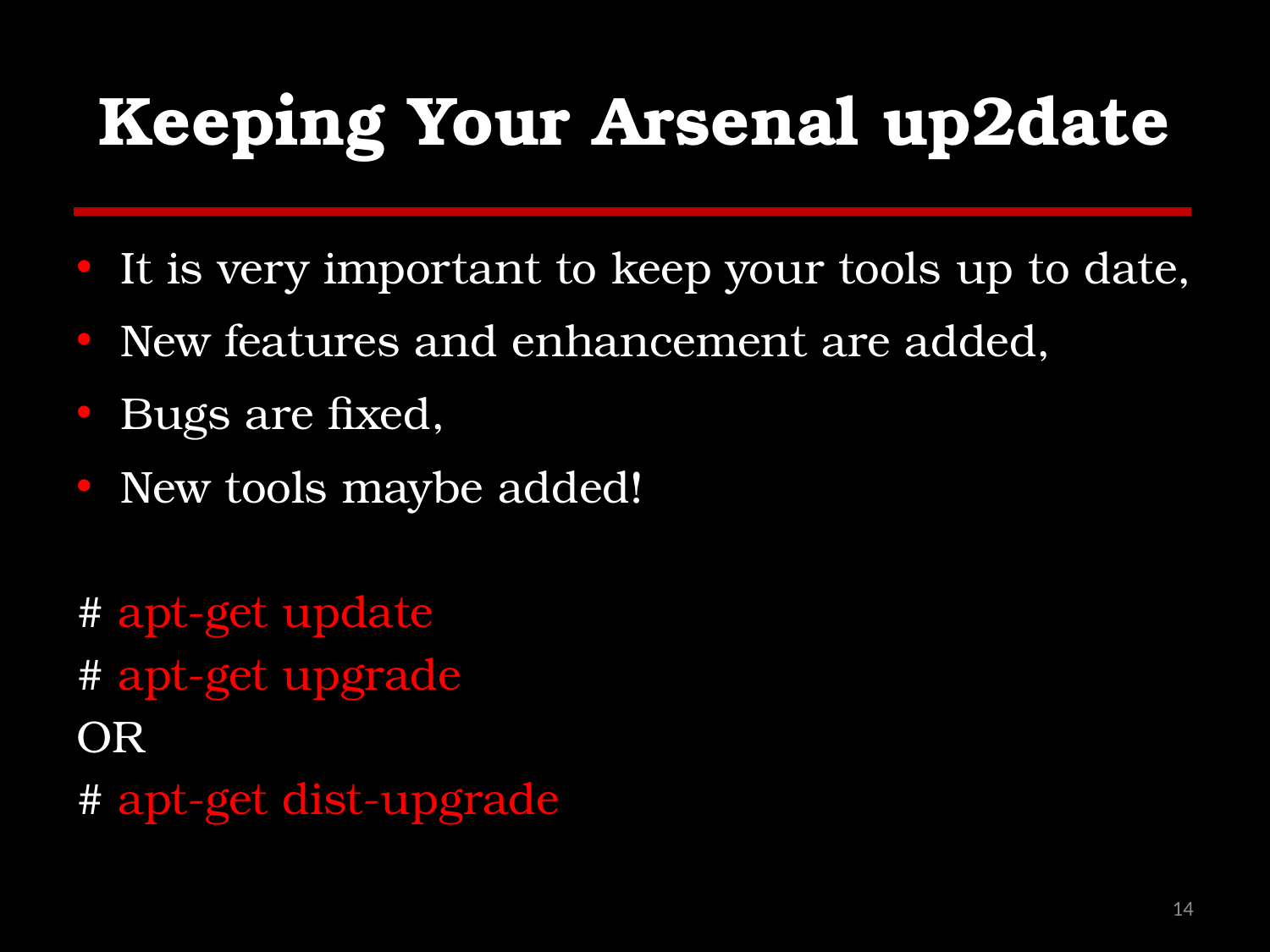

# Keeping Your Arsenal up2date
It is very important to keep your tools up to date,
New features and enhancement are added,
Bugs are fixed,
New tools maybe added!

# apt-get update
# apt-get upgrade
OR
# apt-get dist-upgrade
14